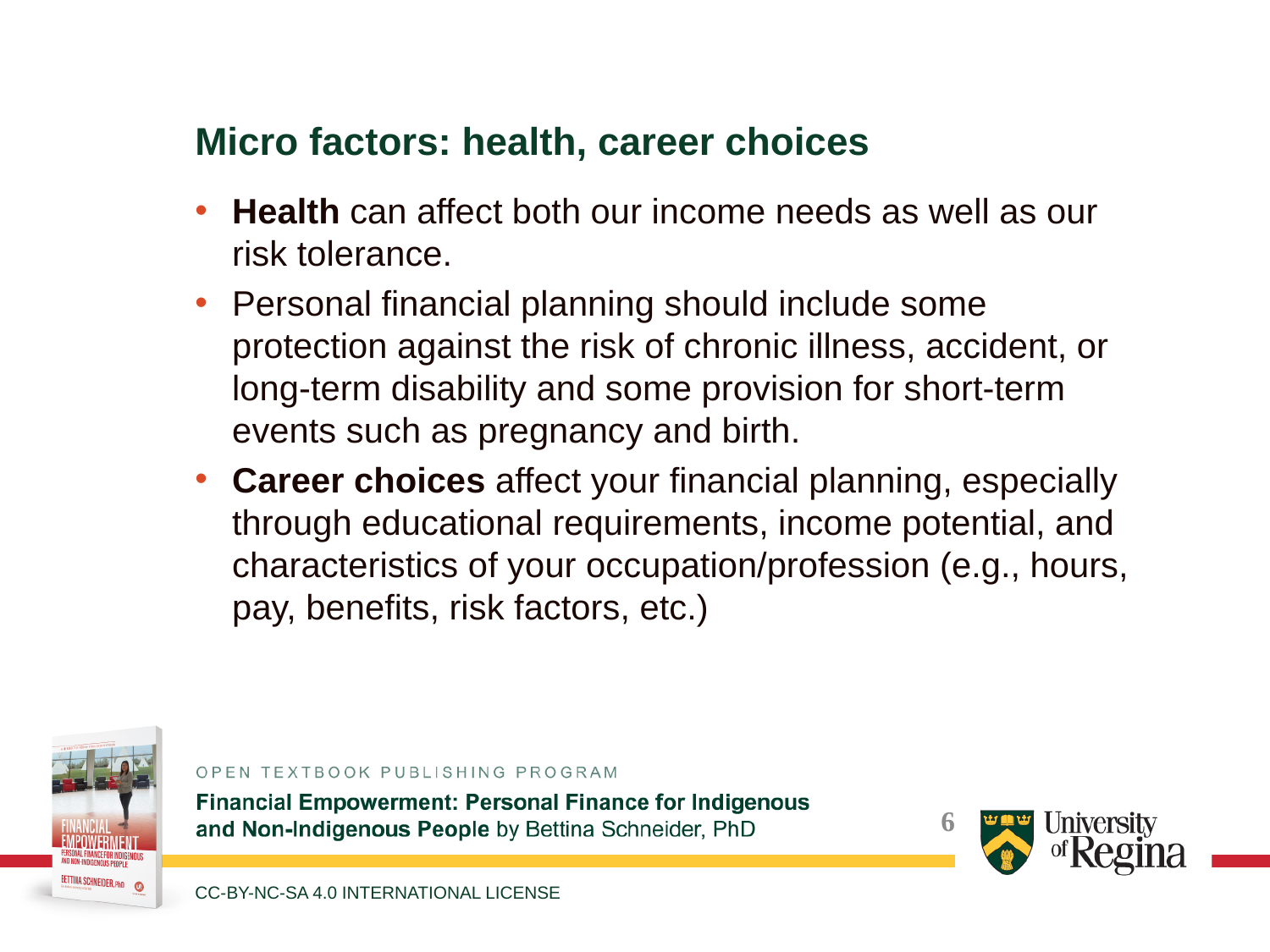

Micro factors: health, career choices
Health can affect both our income needs as well as our risk tolerance.
Personal financial planning should include some protection against the risk of chronic illness, accident, or long-term disability and some provision for short-term events such as pregnancy and birth.
Career choices affect your financial planning, especially through educational requirements, income potential, and characteristics of your occupation/profession (e.g., hours, pay, benefits, risk factors, etc.)

CC-BY-NC-SA 4.0 INTERNATIONAL LICENSE